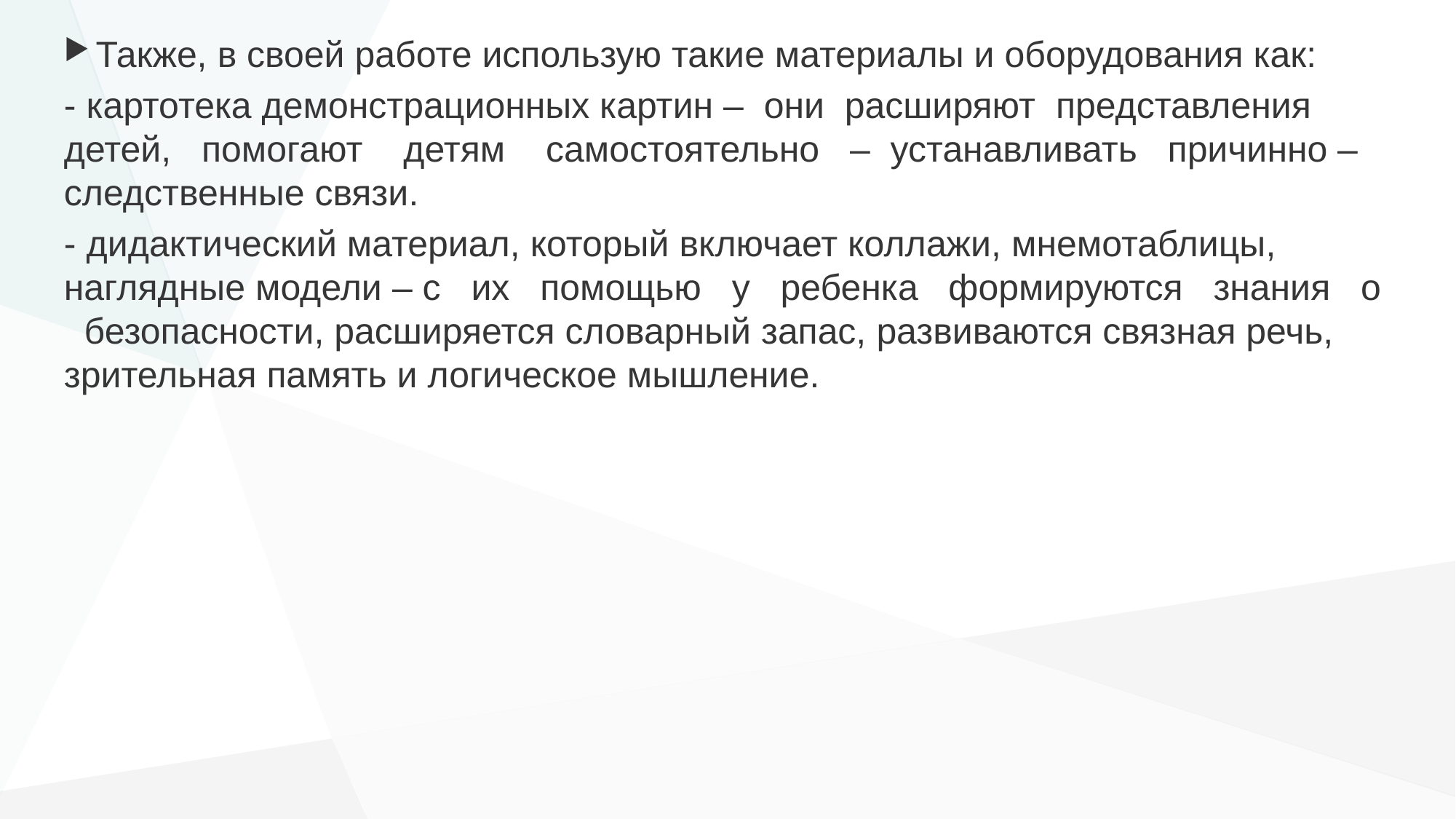

Также, в своей работе использую такие материалы и оборудования как:
- картотека демонстрационных картин –  они  расширяют  представления     детей,   помогают    детям    самостоятельно   –  устанавливать   причинно –  следственные связи.
- дидактический материал, который включает коллажи, мнемотаблицы,         наглядные модели – с   их   помощью   у   ребенка   формируются   знания   о   безопасности, расширяется словарный запас, развиваются связная речь,      зрительная память и логическое мышление.